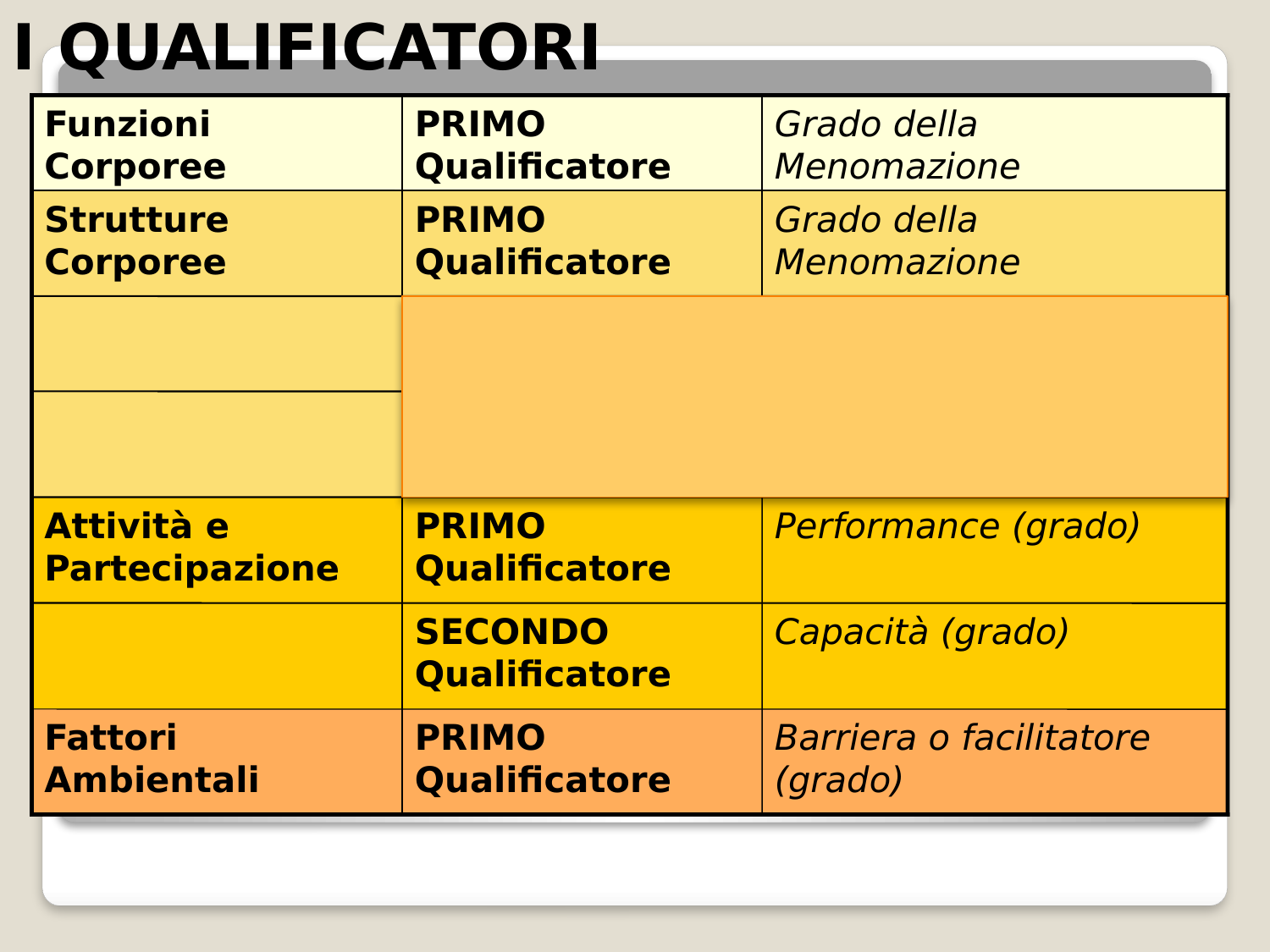

I QUALIFICATORI
#
Funzioni Corporee

PRIMO Qualificatore
Grado della Menomazione

Strutture Corporee

PRIMO Qualificatore
Grado della Menomazione

SECONDO Qualificatore

Natura della Menomazione

TERZO Qualificatore
Localizzazione della Menomazione
Attività e Partecipazione

PRIMO Qualificatore
Performance (grado)

SECONDO Qualificatore
Capacità (grado)
Fattori Ambientali

PRIMO Qualificatore
Barriera o facilitatore (grado)